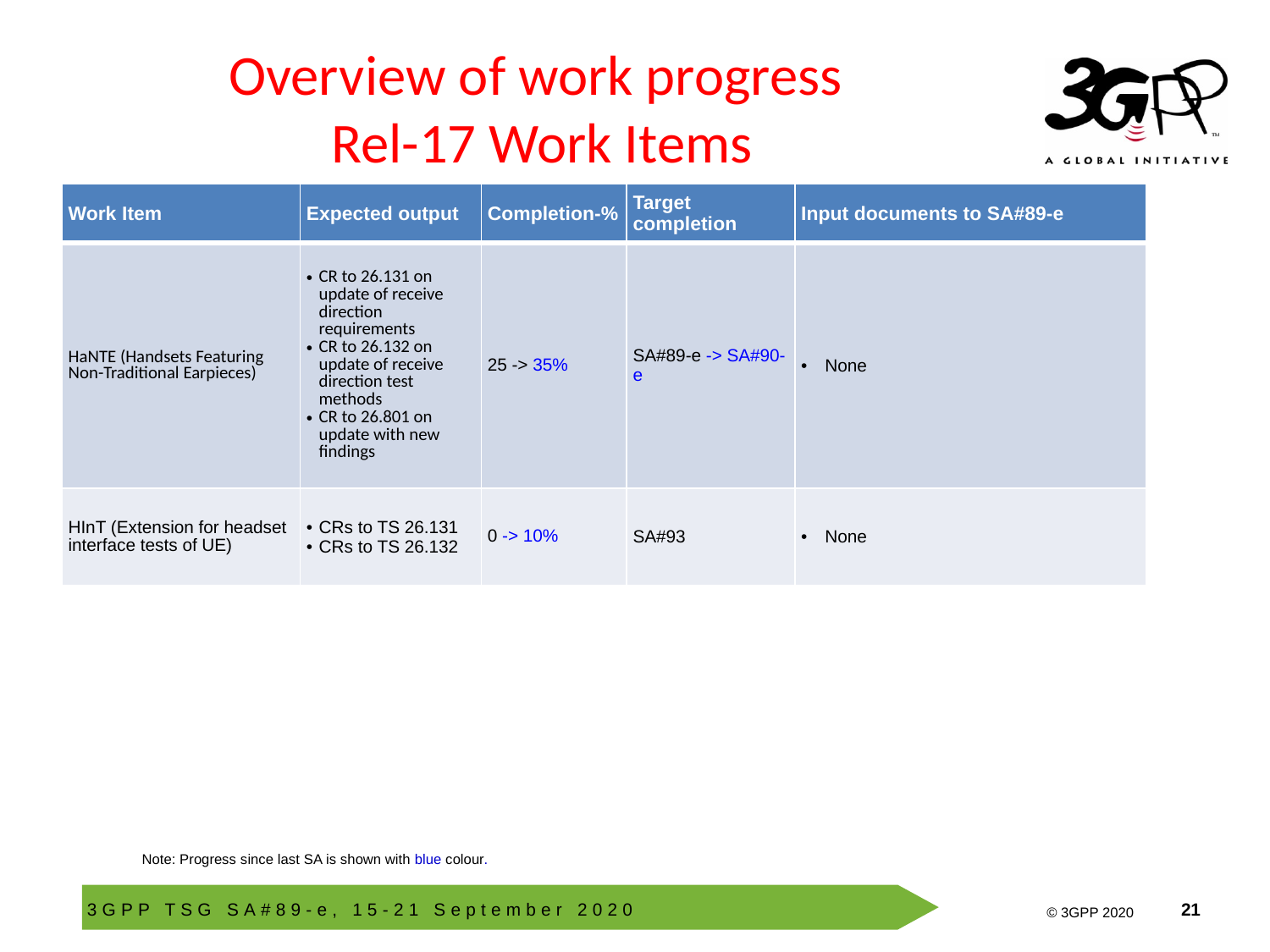

# Overview of work progress Rel-17 Work Items
| Work Item | Expected output | Completion-% | Target completion | Input documents to SA#89-e |
| --- | --- | --- | --- | --- |
| HaNTE (Handsets Featuring Non-Traditional Earpieces) | CR to 26.131 on update of receive direction requirements CR to 26.132 on update of receive direction test methods CR to 26.801 on update with new findings | 25 -> 35% | SA#89-e -> SA#90-e | None |
| HInT (Extension for headset interface tests of UE) | CRs to TS 26.131 CRs to TS 26.132 | 0 -> 10% | SA#93 | None |

Note: Progress since last SA is shown with blue colour.